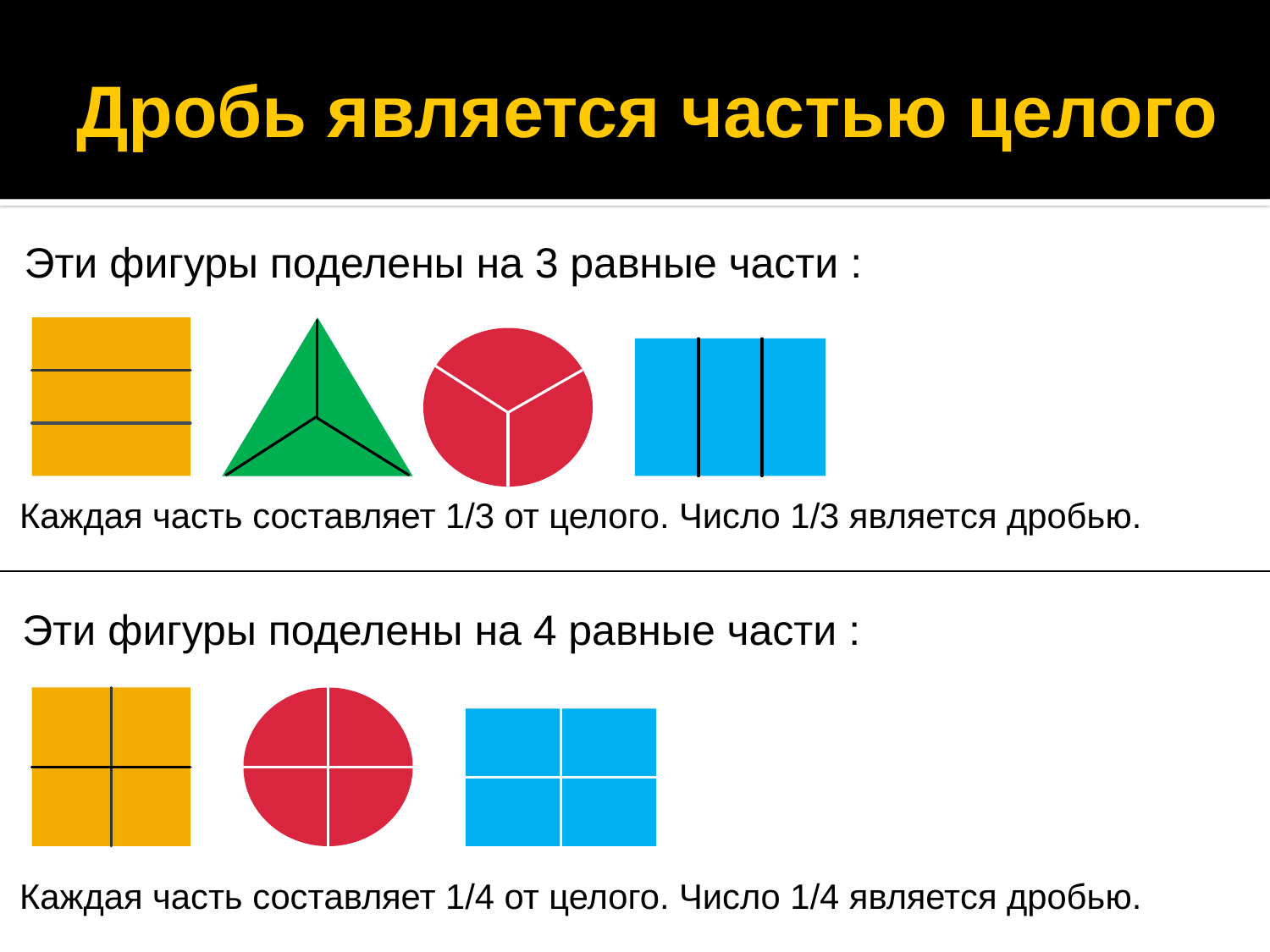

# Дробь является частью целого
Эти фигуры поделены на 3 равные части :

Каждая часть составляет 1/3 от целого. Число 1/3 является дробью.
Эти фигуры поделены на 4 равные части :

Каждая часть составляет 1/4 от целого. Число 1/4 является дробью.